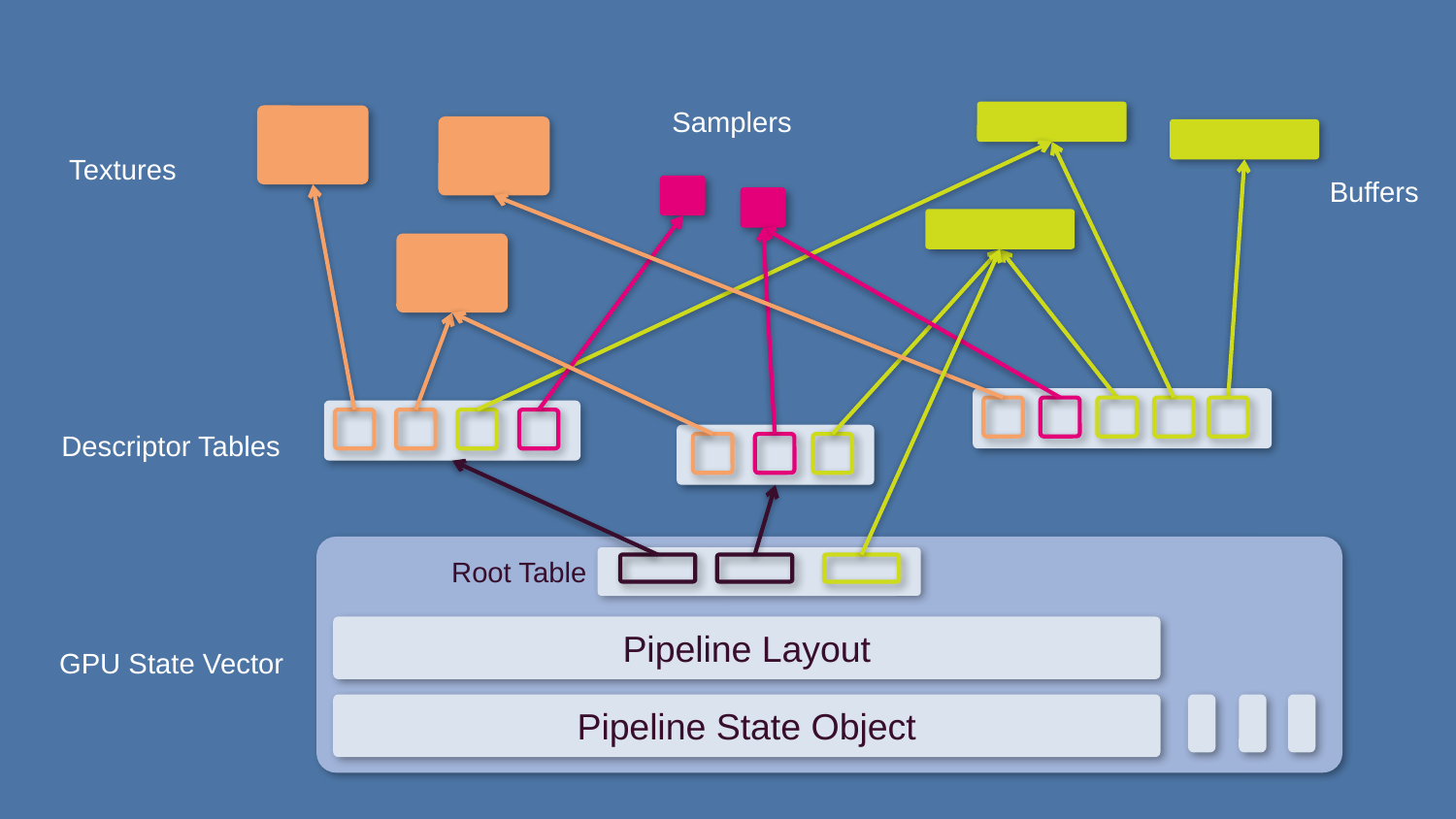

Samplers

Textures
Buffers

Descriptor Tables

Root Table

Pipeline Layout
GPU State Vector
Pipeline State Object